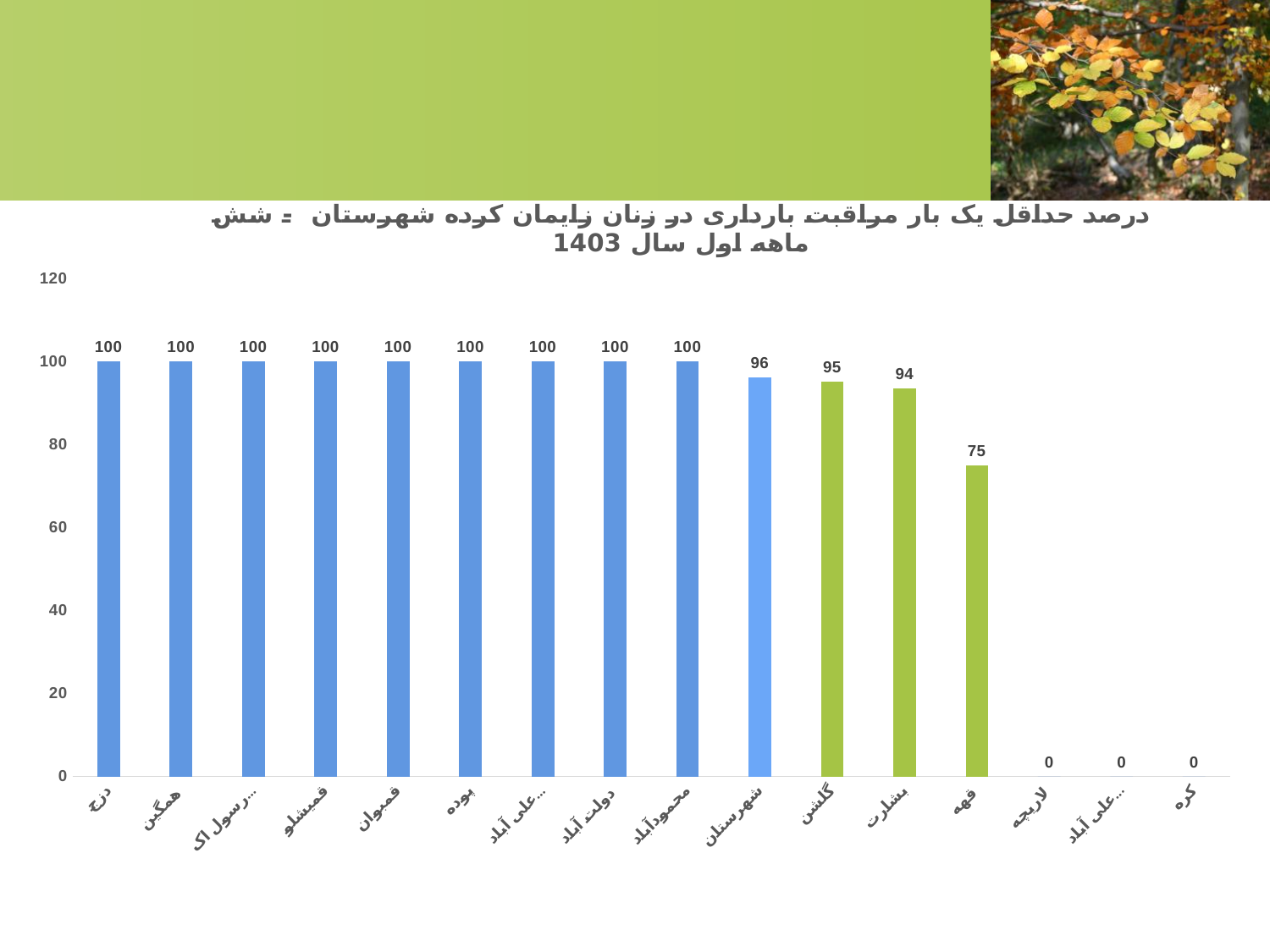

### Chart: درصد حداقل یک بار مراقبت بارداری در زنان زایمان کرده شهرستان  - شش ماهه اول سال 1403

| Category | درصد حداقل یک  بار مراقبت  |
|---|---|
| دزج | 100.0 |
| همگین  | 100.0 |
| رسول اکرم (ص) | 100.0 |
| قمیشلو | 100.0 |
| قمبوان | 100.0 |
| پوده | 100.0 |
| علی آبادجمبزه | 100.0 |
| دولت آباد  | 100.0 |
| محمودآباد | 100.0 |
| شهرستان | 96.19565217391305 |
| گلشن | 95.23809523809523 |
| بشارت | 93.5064935064935 |
| قهه  | 75.0 |
| لاریچه  | 0.0 |
| علی آبادگچی  | 0.0 |
| کره | 0.0 |